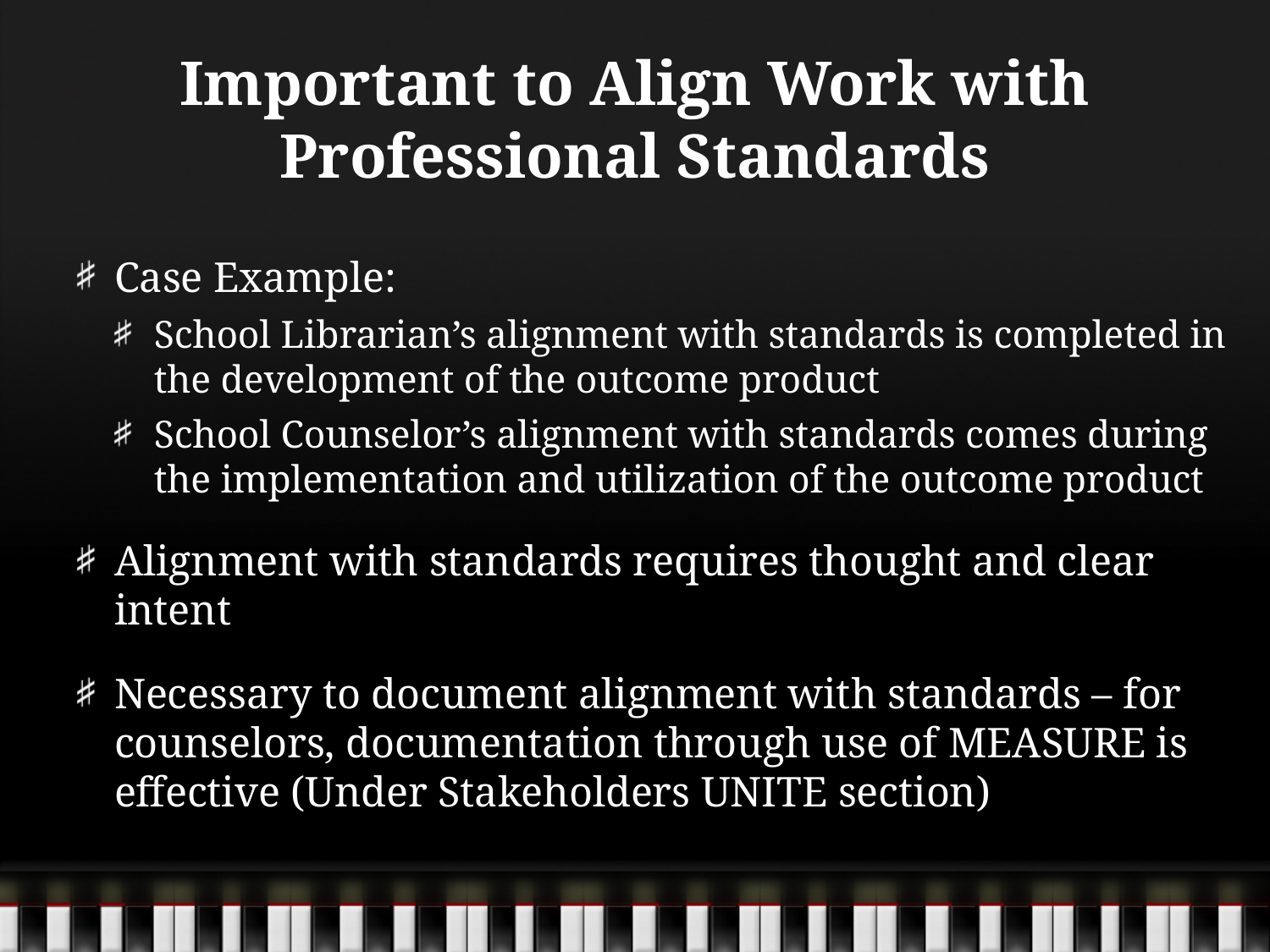

# Important to Align Work with Professional Standards
Case Example:
School Librarian’s alignment with standards is completed in the development of the outcome product
School Counselor’s alignment with standards comes during the implementation and utilization of the outcome product
Alignment with standards requires thought and clear intent
Necessary to document alignment with standards – for counselors, documentation through use of MEASURE is effective (Under Stakeholders UNITE section)